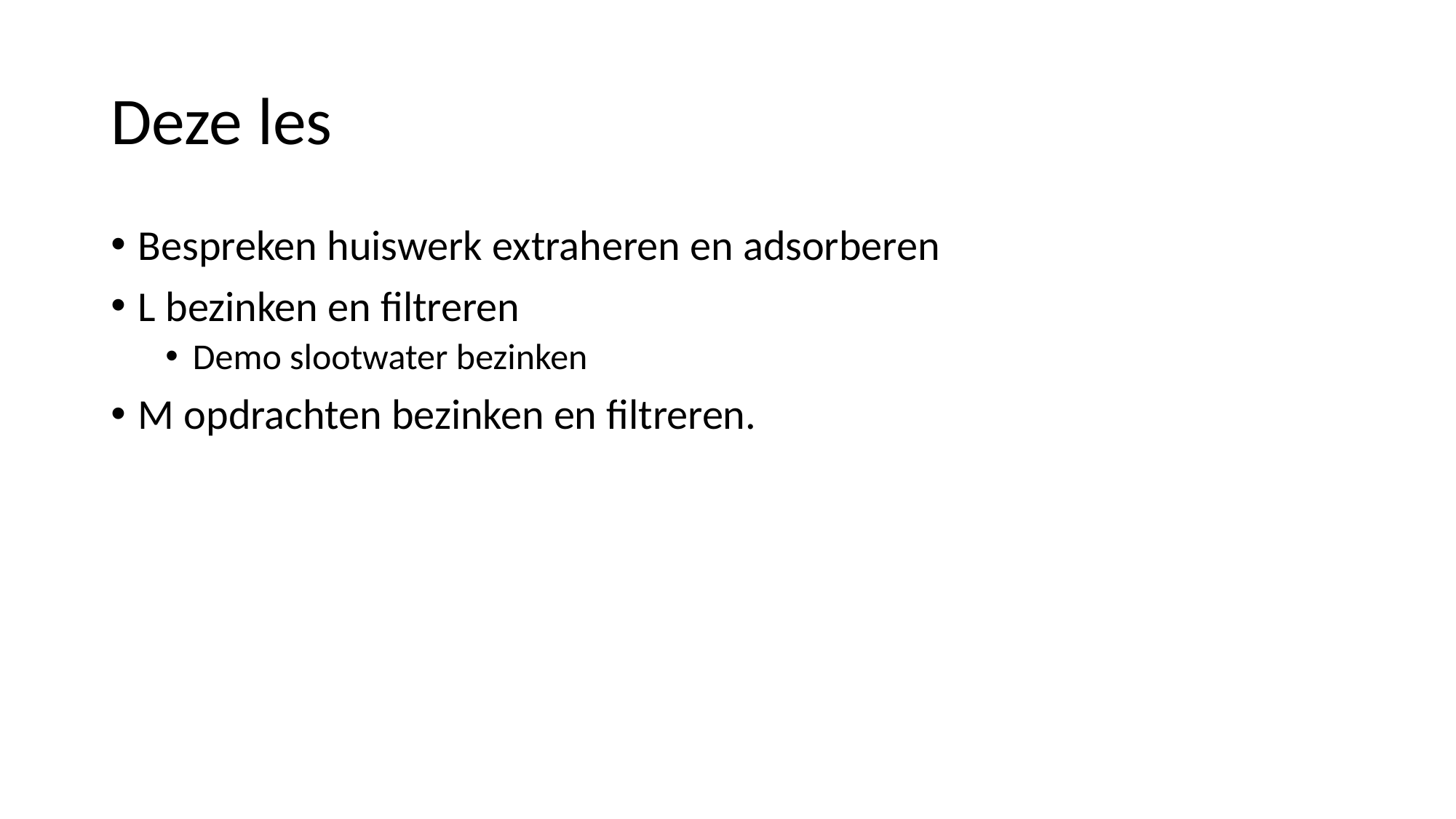

# Deze les
Bespreken huiswerk extraheren en adsorberen
L bezinken en filtreren
Demo slootwater bezinken
M opdrachten bezinken en filtreren.